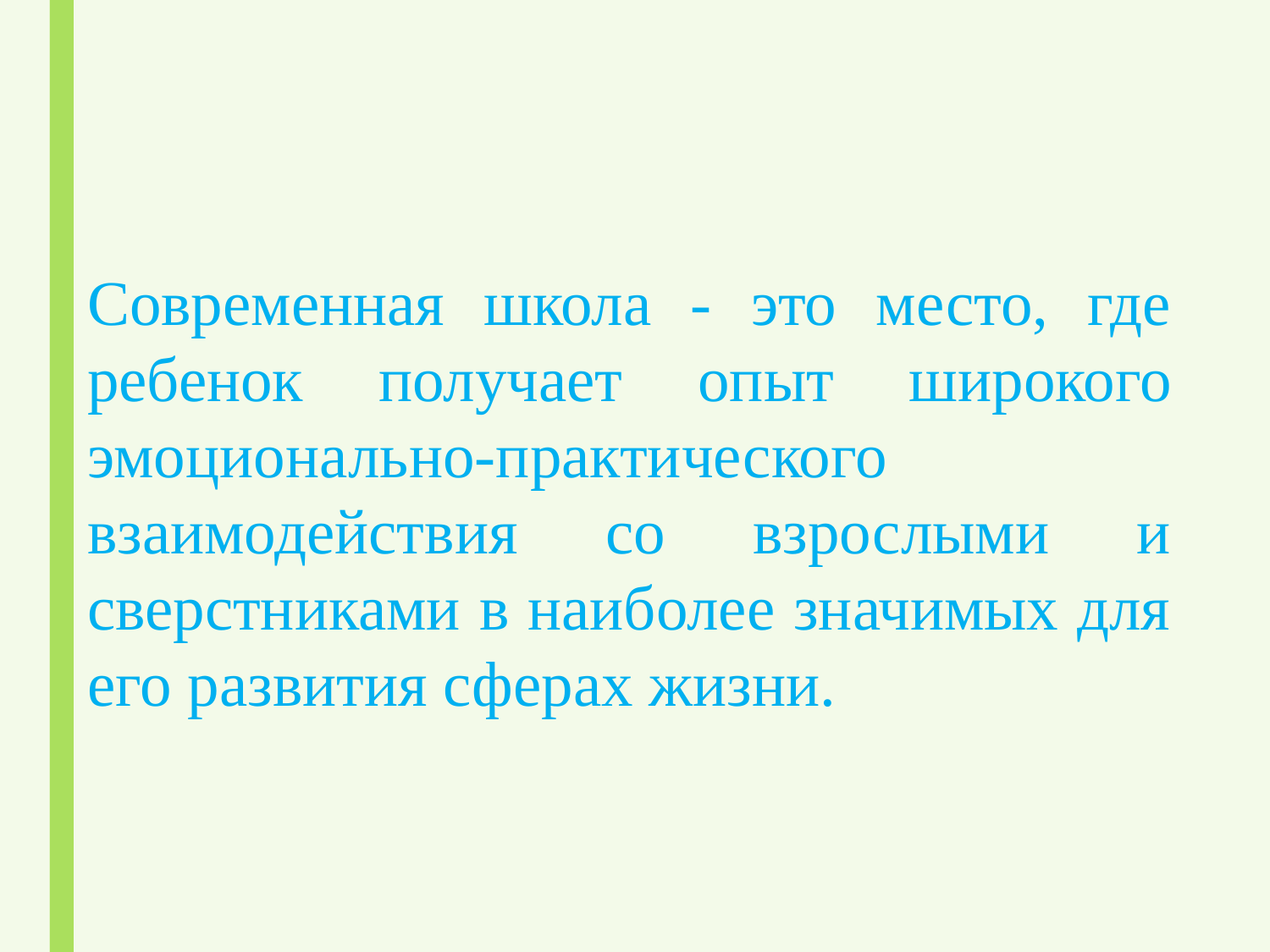

Современная школа - это место, где ребенок получает опыт широкого эмоционально-практического взаимодействия со взрослыми и сверстниками в наиболее значимых для его развития сферах жизни.